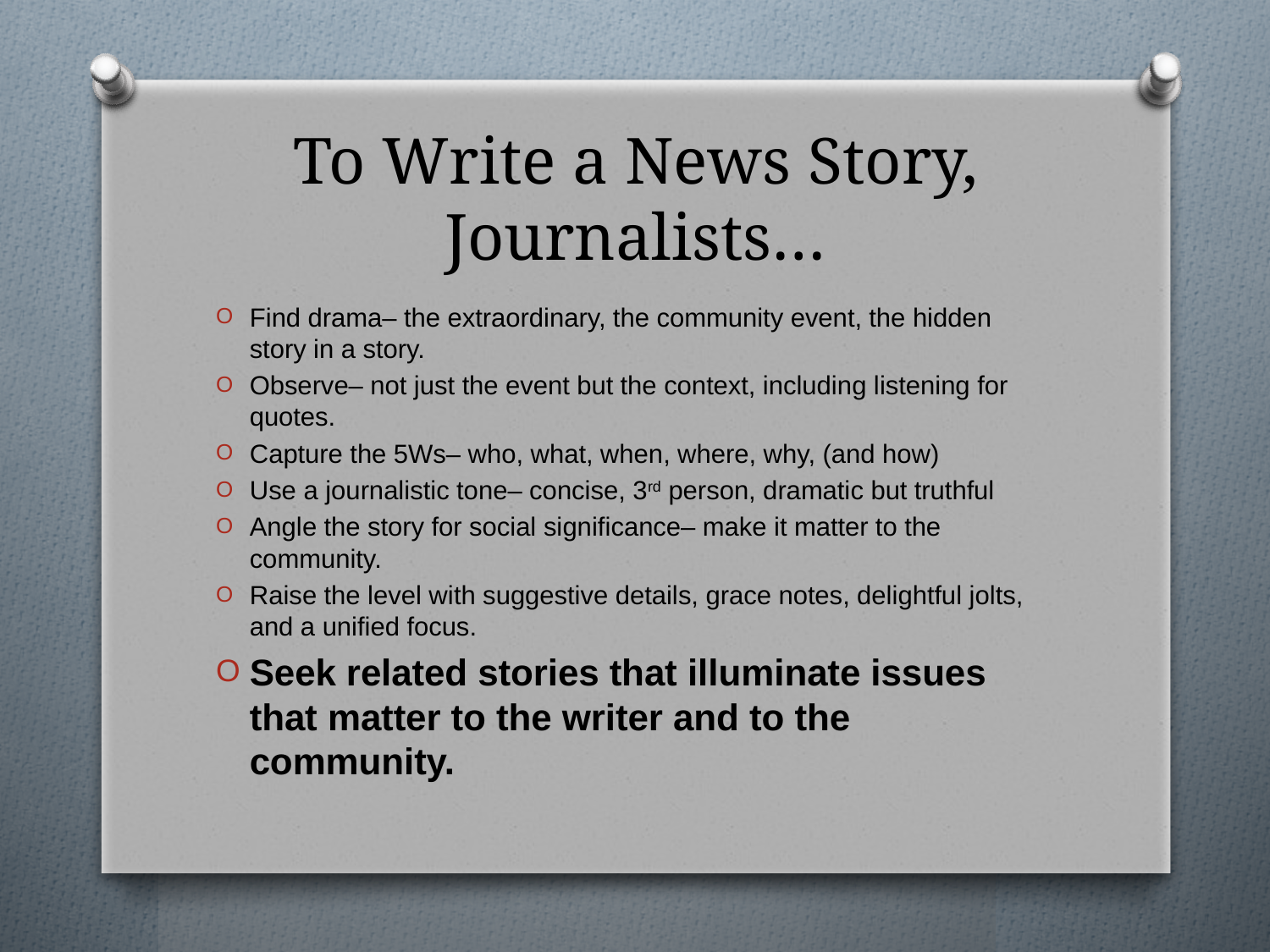

# To Write a News Story, Journalists…
Find drama– the extraordinary, the community event, the hidden story in a story.
Observe– not just the event but the context, including listening for quotes.
Capture the 5Ws– who, what, when, where, why, (and how)
Use a journalistic tone– concise, 3rd person, dramatic but truthful
Angle the story for social significance– make it matter to the community.
Raise the level with suggestive details, grace notes, delightful jolts, and a unified focus.
Seek related stories that illuminate issues that matter to the writer and to the community.